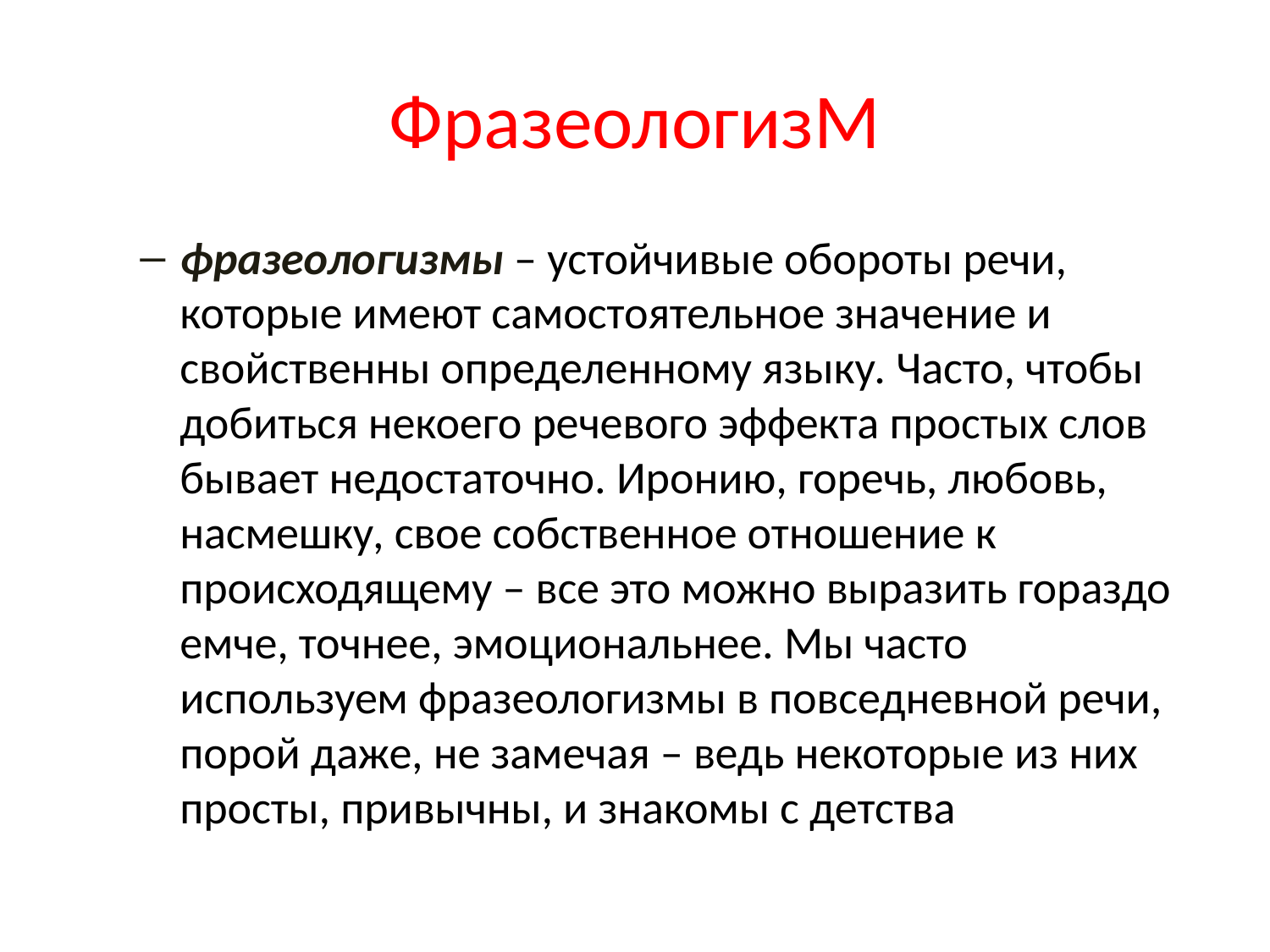

# ФразеологизМ
фразеологизмы – устойчивые обороты речи, которые имеют самостоятельное значение и свойственны определенному языку. Часто, чтобы добиться некоего речевого эффекта простых слов бывает недостаточно. Иронию, горечь, любовь, насмешку, свое собственное отношение к происходящему – все это можно выразить гораздо емче, точнее, эмоциональнее. Мы часто используем фразеологизмы в повседневной речи, порой даже, не замечая – ведь некоторые из них просты, привычны, и знакомы с детства